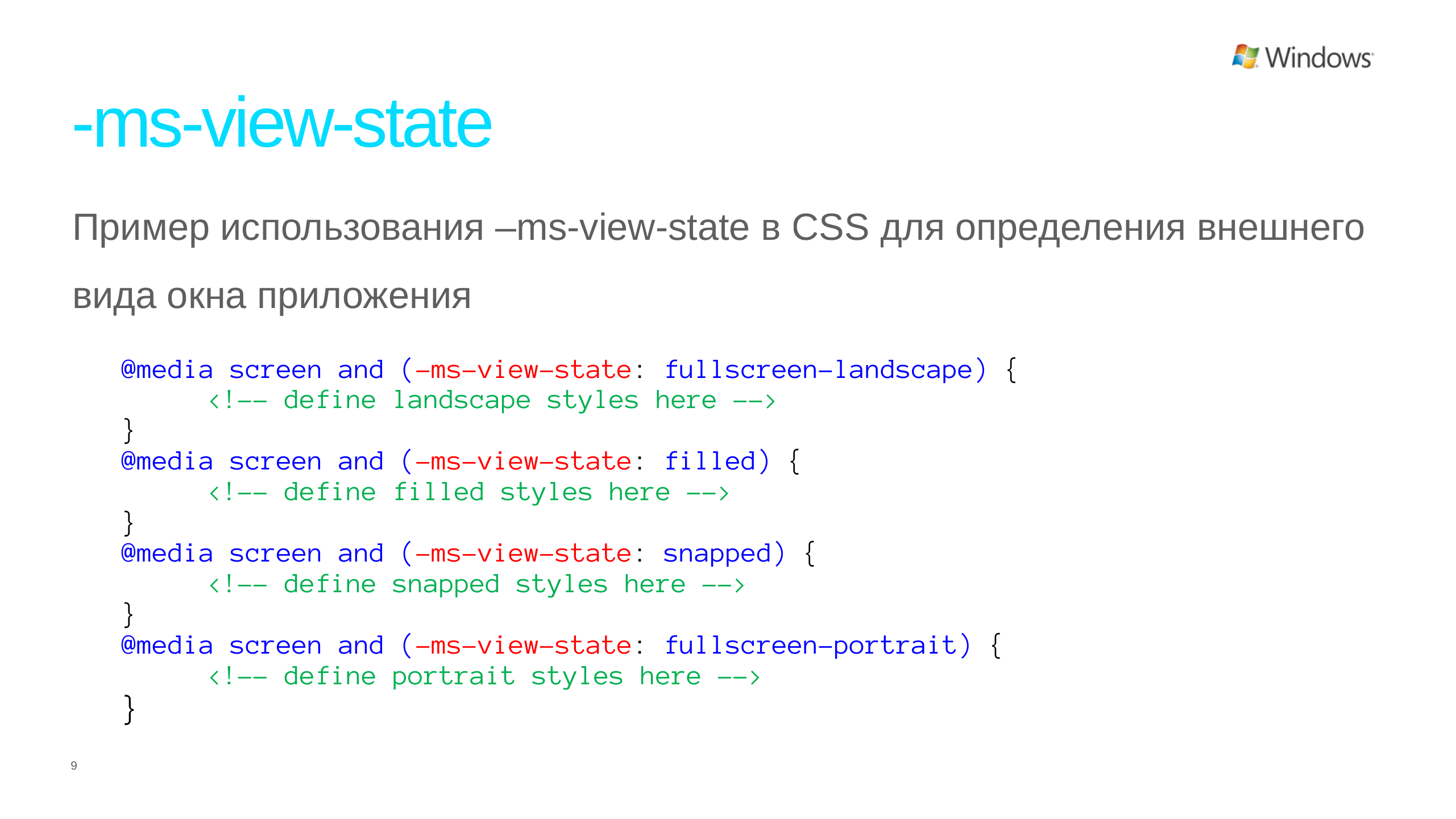

# -ms-view-state
Пример использования –ms-view-state в CSS для определения внешнего вида окна приложения
@media screen and (-ms-view-state: fullscreen-landscape) {
	<!-- define landscape styles here -->
}
@media screen and (-ms-view-state: filled) {
	<!-- define filled styles here -->
}
@media screen and (-ms-view-state: snapped) {
	<!-- define snapped styles here -->
}
@media screen and (-ms-view-state: fullscreen-portrait) {
	<!-- define portrait styles here -->
}